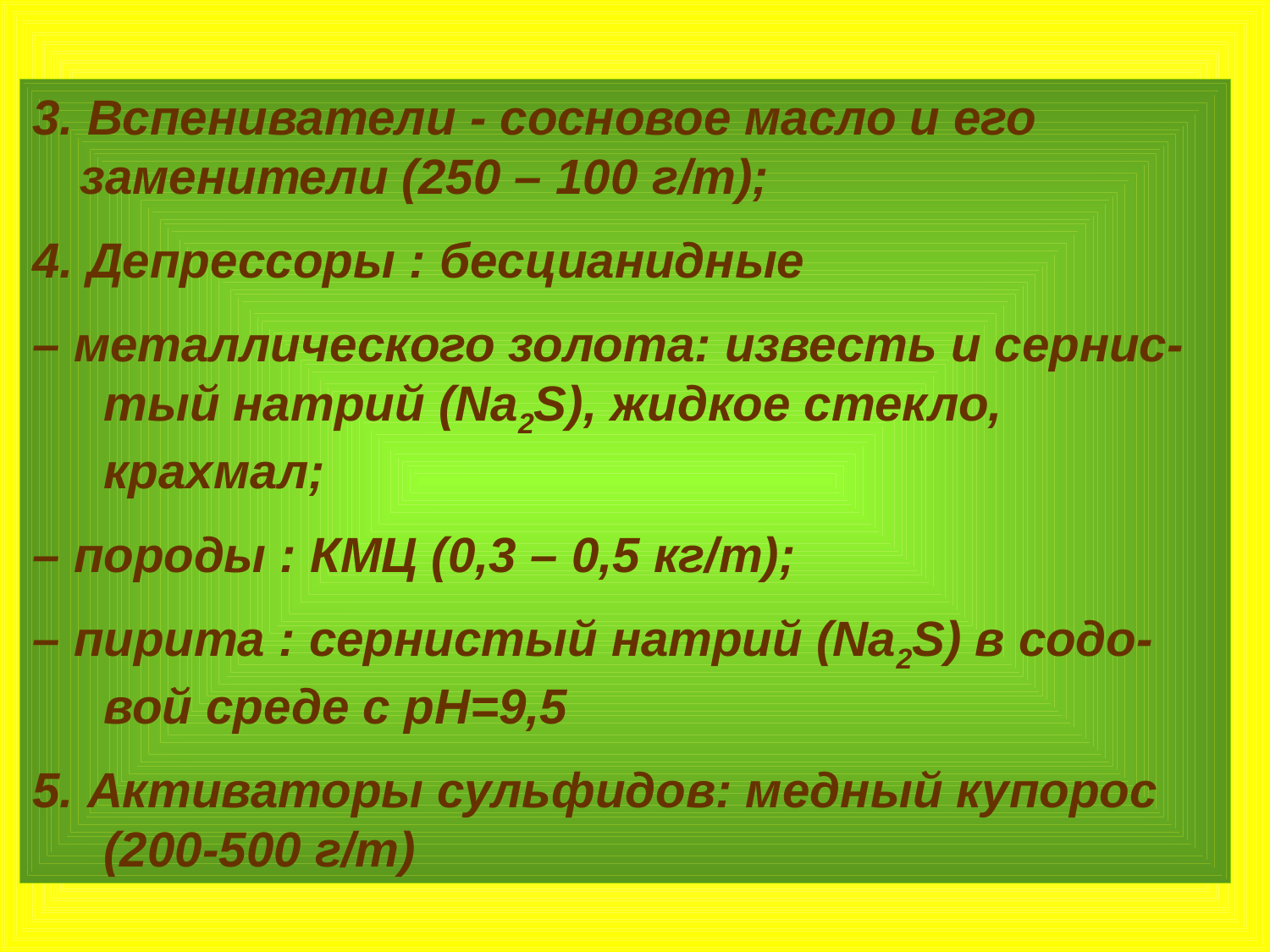

3. Вспениватели - сосновое масло и его заменители (250 – 100 г/т);
4. Депрессоры : бесцианидные
– металлического золота: известь и сернис-тый натрий (Na2S), жидкое стекло, крахмал;
– породы : КМЦ (0,3 – 0,5 кг/т);
– пирита : сернистый натрий (Na2S) в содо-вой среде с рН=9,5
5. Активаторы сульфидов: медный купорос (200-500 г/т)